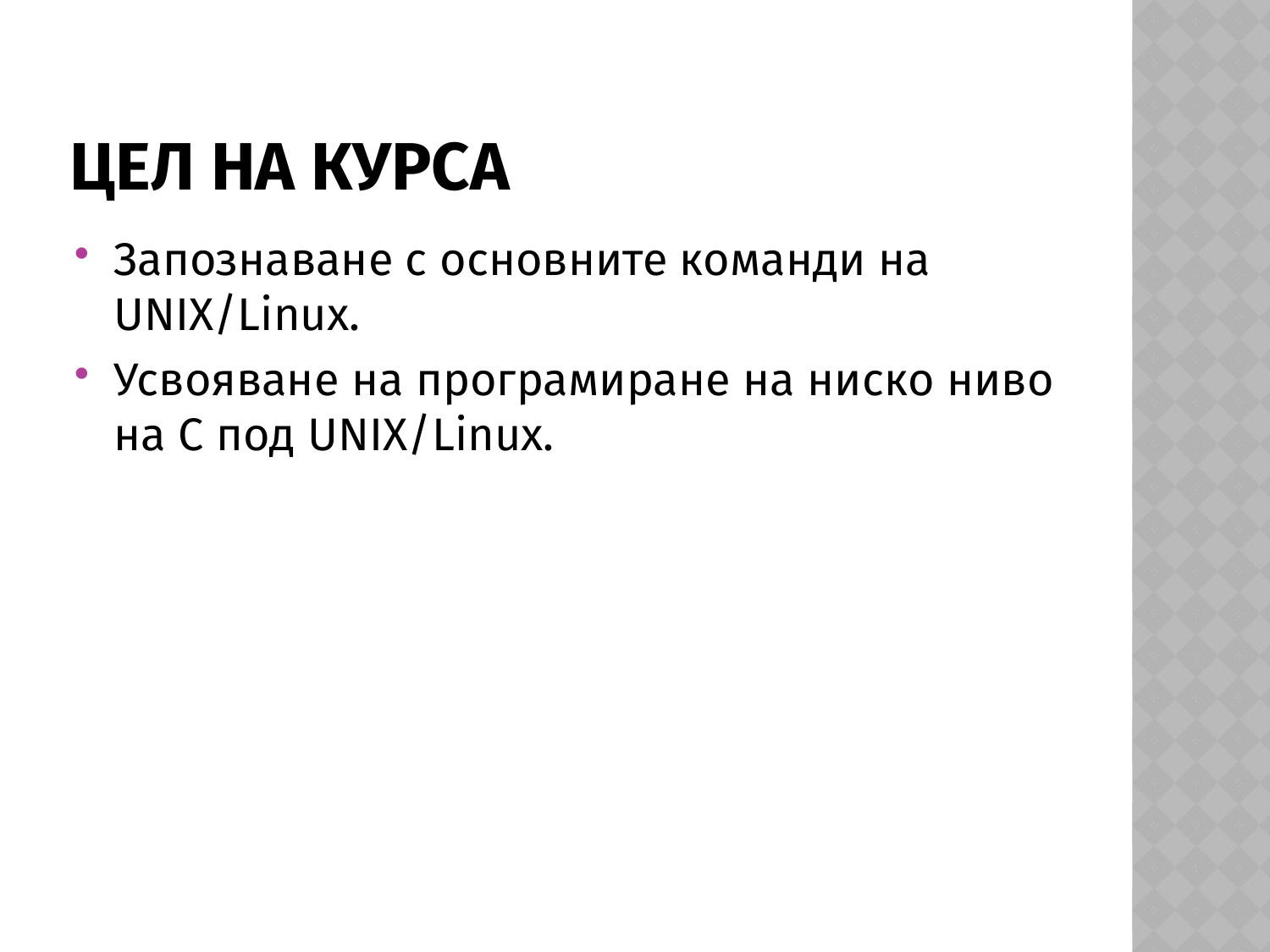

# Цел на курса
Запознаване с основните команди на UNIX/Linux.
Усвояване на програмиране на ниско ниво на С под UNIX/Linux.